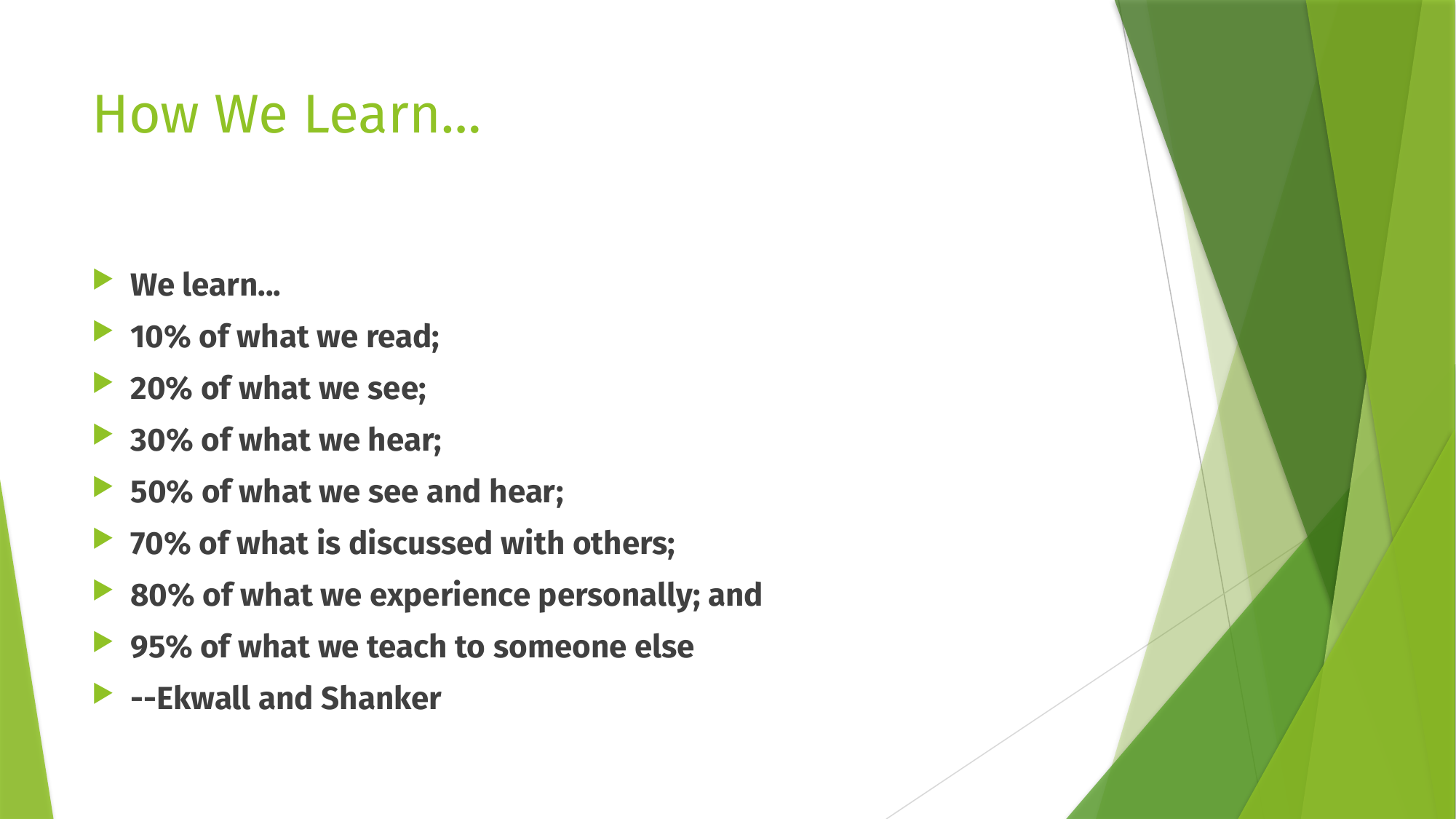

# How We Learn…
We learn...
10% of what we read;
20% of what we see;
30% of what we hear;
50% of what we see and hear;
70% of what is discussed with others;
80% of what we experience personally; and
95% of what we teach to someone else
--Ekwall and Shanker